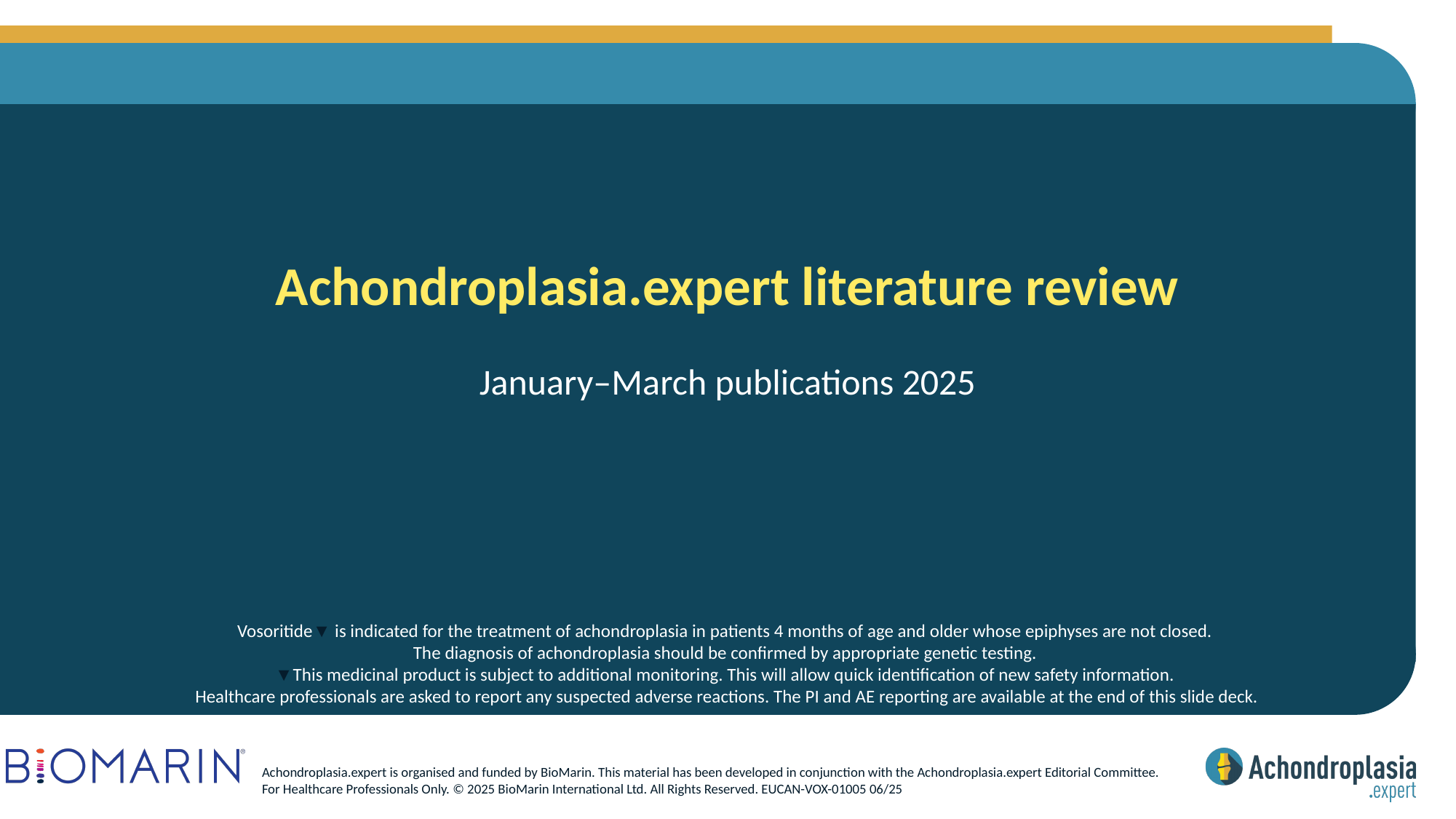

# Achondroplasia.expert literature review
January–March publications 2025
Vosoritide▼ is indicated for the treatment of achondroplasia in patients 4 months of age and older whose epiphyses are not closed.
The diagnosis of achondroplasia should be confirmed by appropriate genetic testing.
▼This medicinal product is subject to additional monitoring. This will allow quick identification of new safety information.
Healthcare professionals are asked to report any suspected adverse reactions. The PI and AE reporting are available at the end of this slide deck.
Achondroplasia.expert is organised and funded by BioMarin. This material has been developed in conjunction with the Achondroplasia.expert Editorial Committee.
For Healthcare Professionals Only. © 2025 BioMarin International Ltd. All Rights Reserved. EUCAN-VOX-01005 06/25